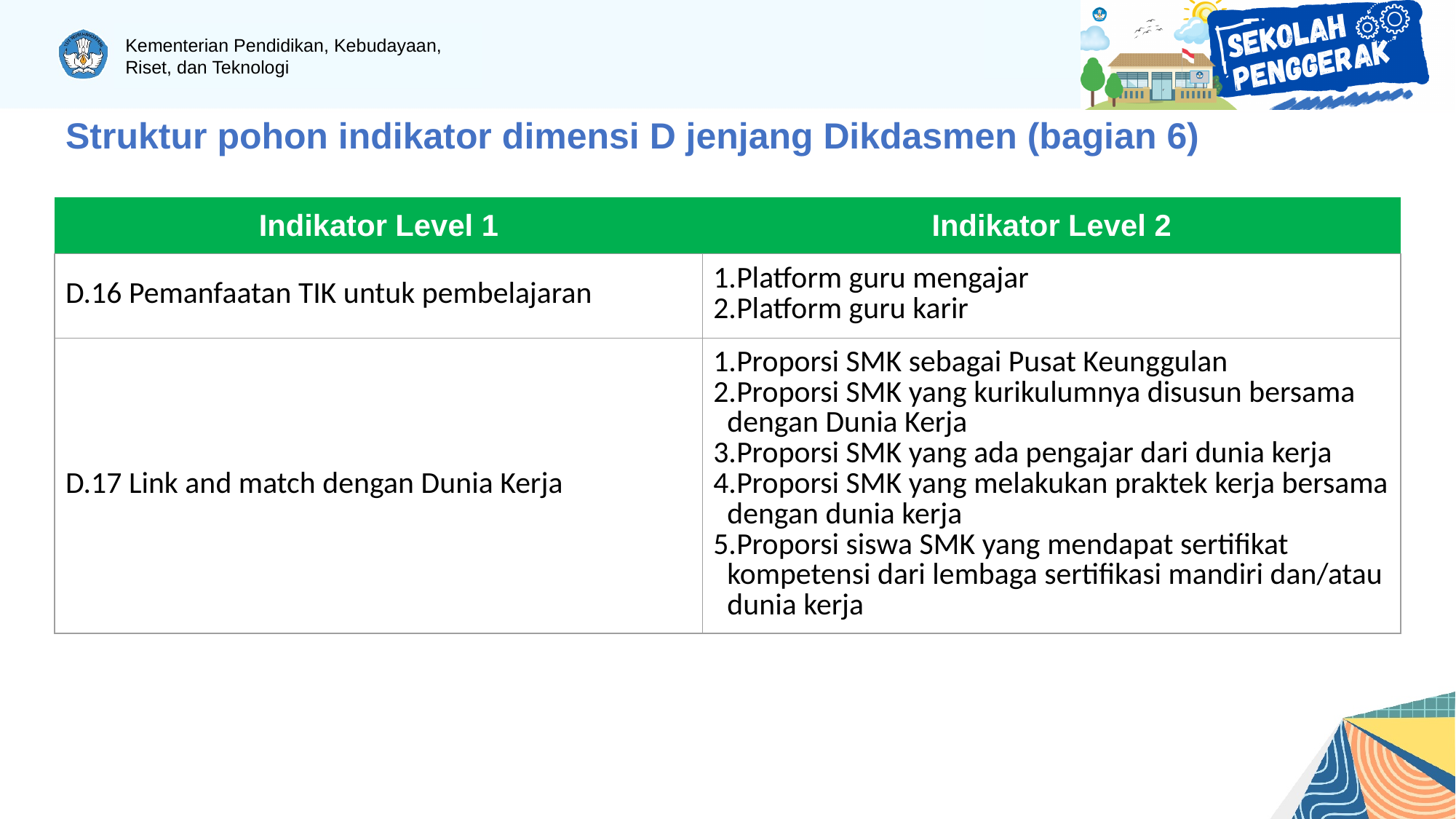

Struktur pohon indikator dimensi D jenjang Dikdasmen (bagian 6)
| Indikator Level 1 | Indikator Level 2 |
| --- | --- |
| D.16 Pemanfaatan TIK untuk pembelajaran | Platform guru mengajar Platform guru karir |
| D.17 Link and match dengan Dunia Kerja | Proporsi SMK sebagai Pusat Keunggulan Proporsi SMK yang kurikulumnya disusun bersama dengan Dunia Kerja Proporsi SMK yang ada pengajar dari dunia kerja Proporsi SMK yang melakukan praktek kerja bersama dengan dunia kerja Proporsi siswa SMK yang mendapat sertifikat kompetensi dari lembaga sertifikasi mandiri dan/atau dunia kerja |